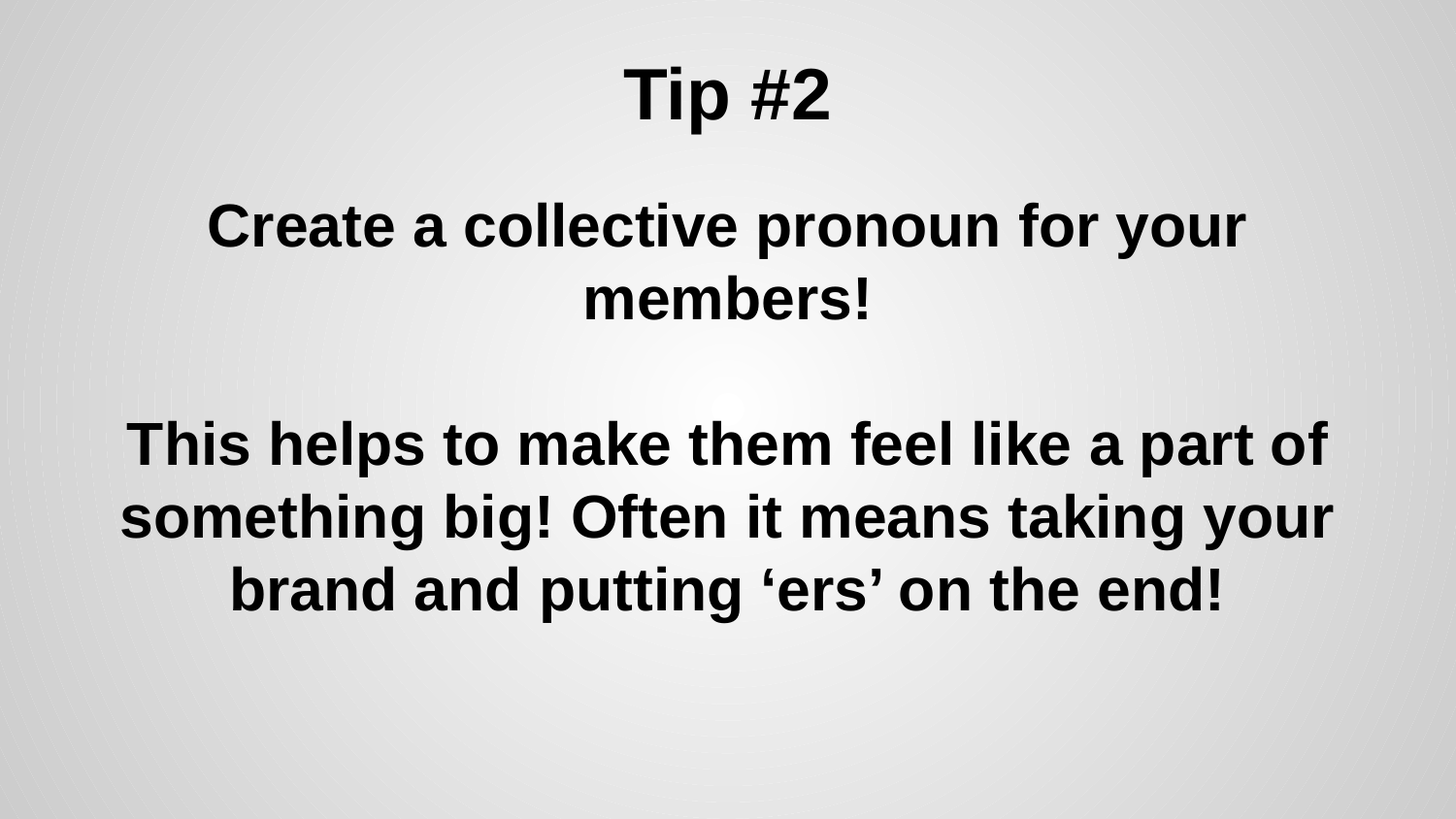

# Tip #2

Create a collective pronoun for your members!

This helps to make them feel like a part of something big! Often it means taking your brand and putting ‘ers’ on the end!